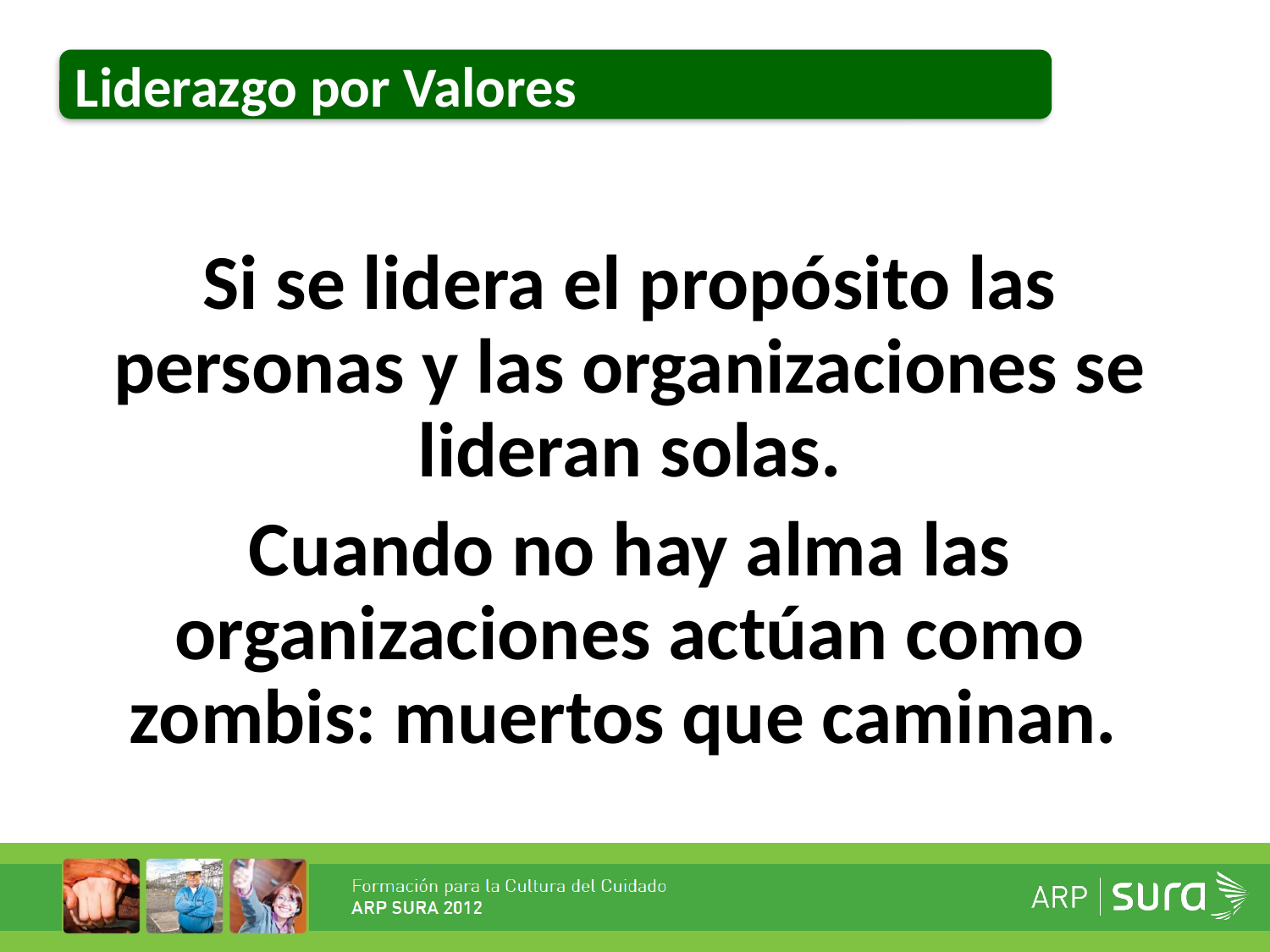

Liderazgo por Valores
Si se lidera el propósito las personas y las organizaciones se lideran solas.
Cuando no hay alma las organizaciones actúan como zombis: muertos que caminan.